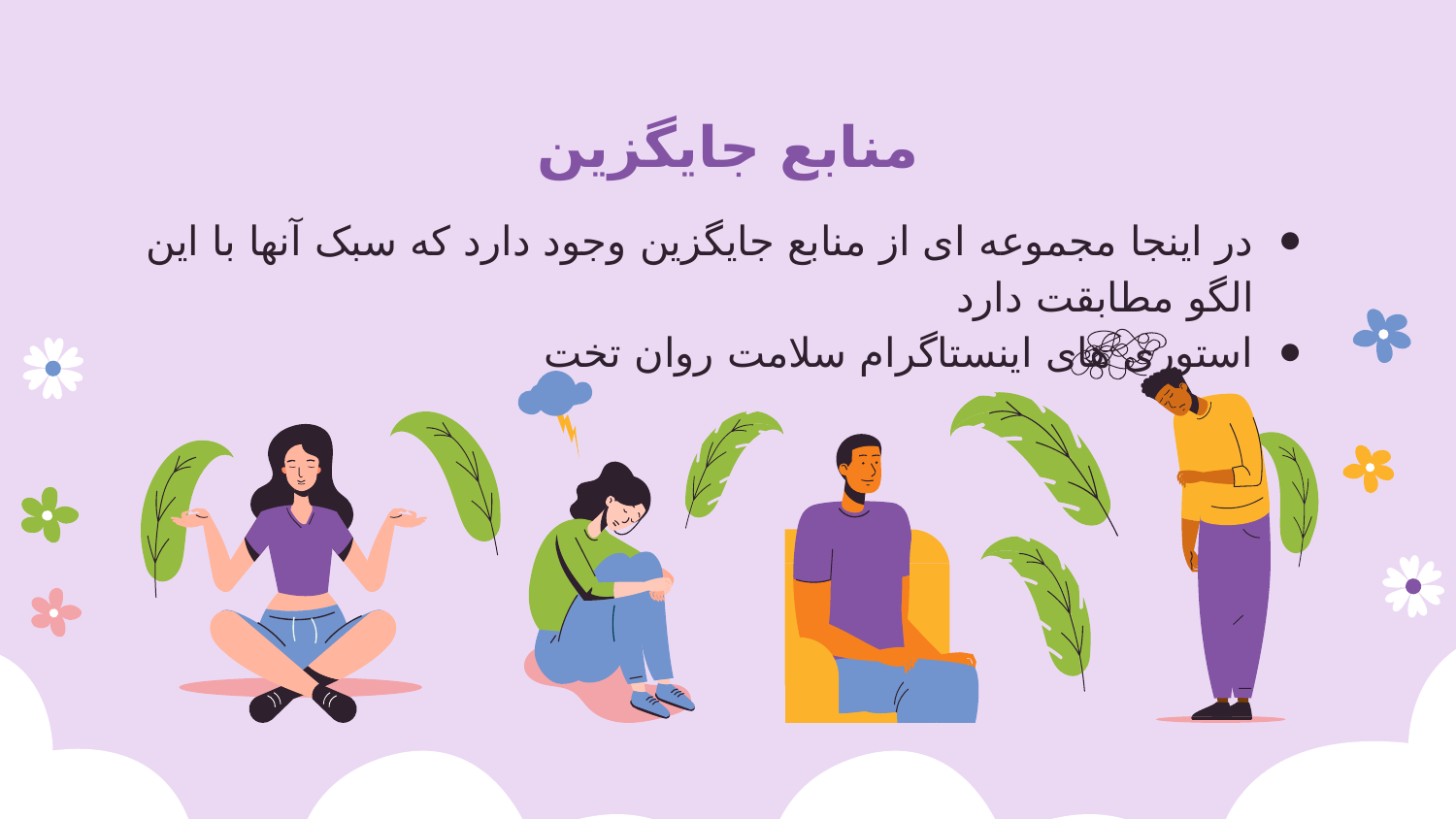

# منابع جایگزین
در اینجا مجموعه ای از منابع جایگزین وجود دارد که سبک آنها با این الگو مطابقت دارد
استوری های اینستاگرام سلامت روان تخت